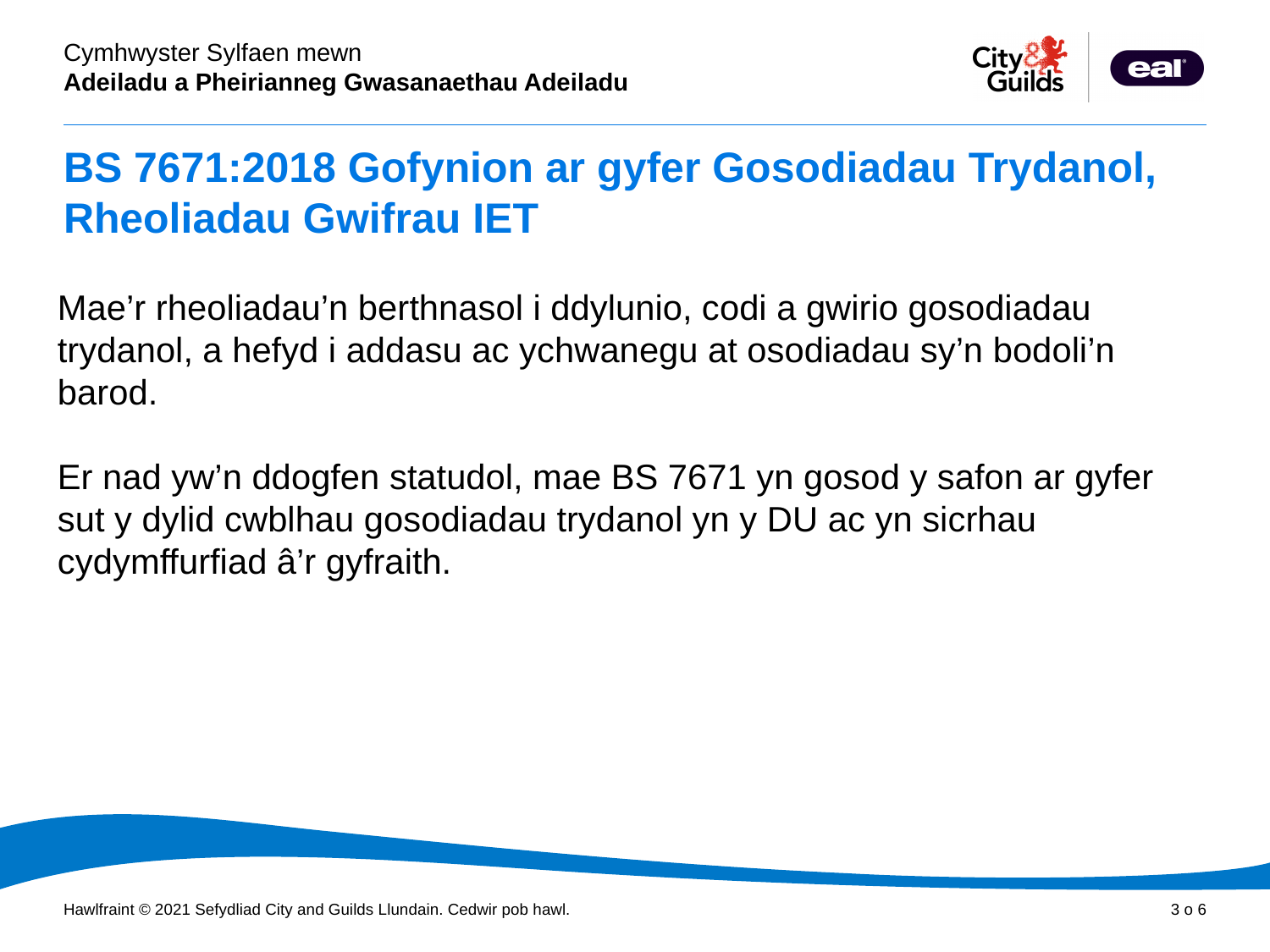

# BS 7671:2018 Gofynion ar gyfer Gosodiadau Trydanol, Rheoliadau Gwifrau IET

Mae’r rheoliadau’n berthnasol i ddylunio, codi a gwirio gosodiadau trydanol, a hefyd i addasu ac ychwanegu at osodiadau sy’n bodoli’n barod.

Er nad yw’n ddogfen statudol, mae BS 7671 yn gosod y safon ar gyfer sut y dylid cwblhau gosodiadau trydanol yn y DU ac yn sicrhau cydymffurfiad â’r gyfraith.